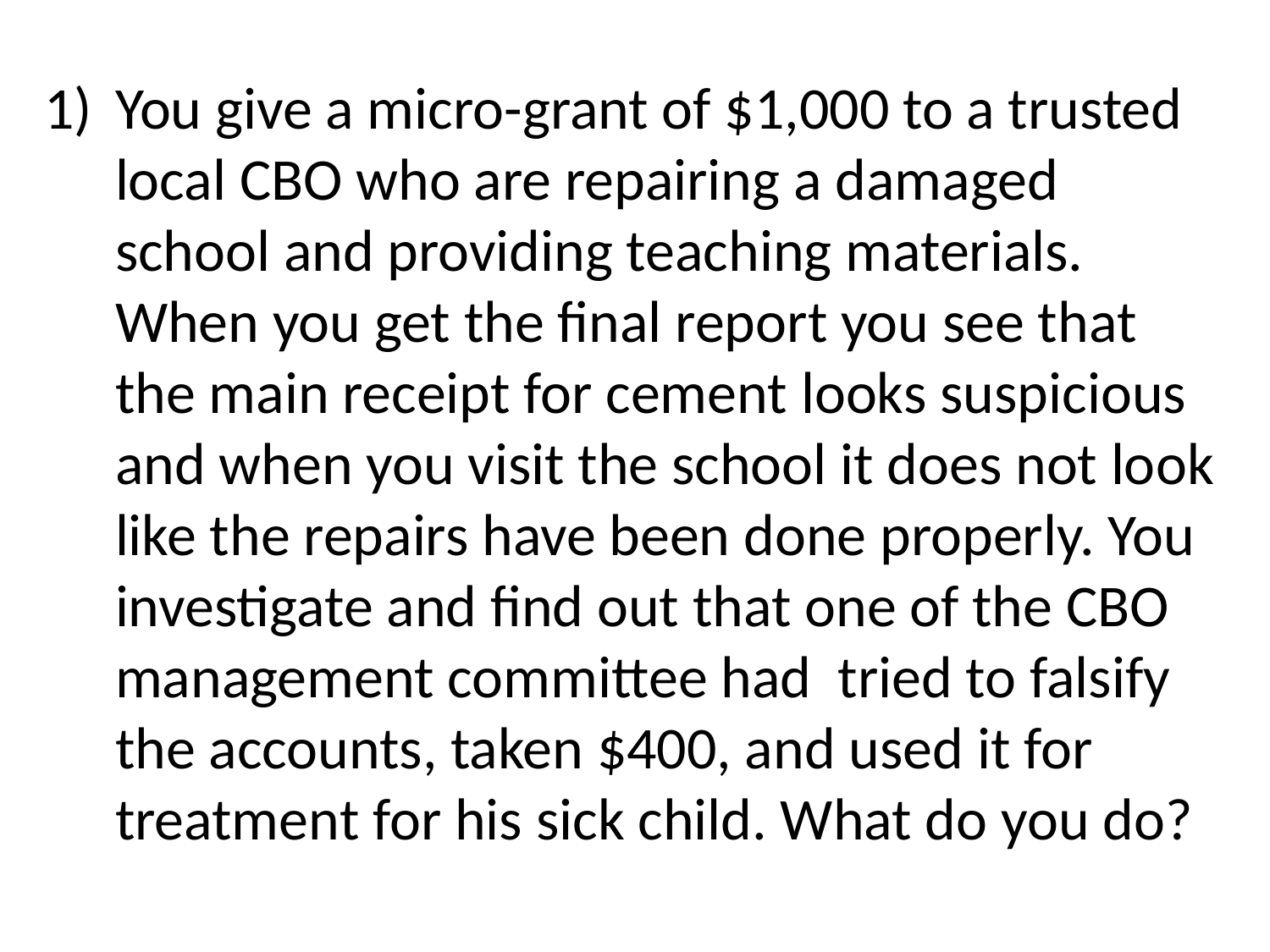

You give a micro-grant of $1,000 to a trusted local CBO who are repairing a damaged school and providing teaching materials. When you get the final report you see that the main receipt for cement looks suspicious and when you visit the school it does not look like the repairs have been done properly. You investigate and find out that one of the CBO management committee had  tried to falsify the accounts, taken $400, and used it for treatment for his sick child. What do you do?